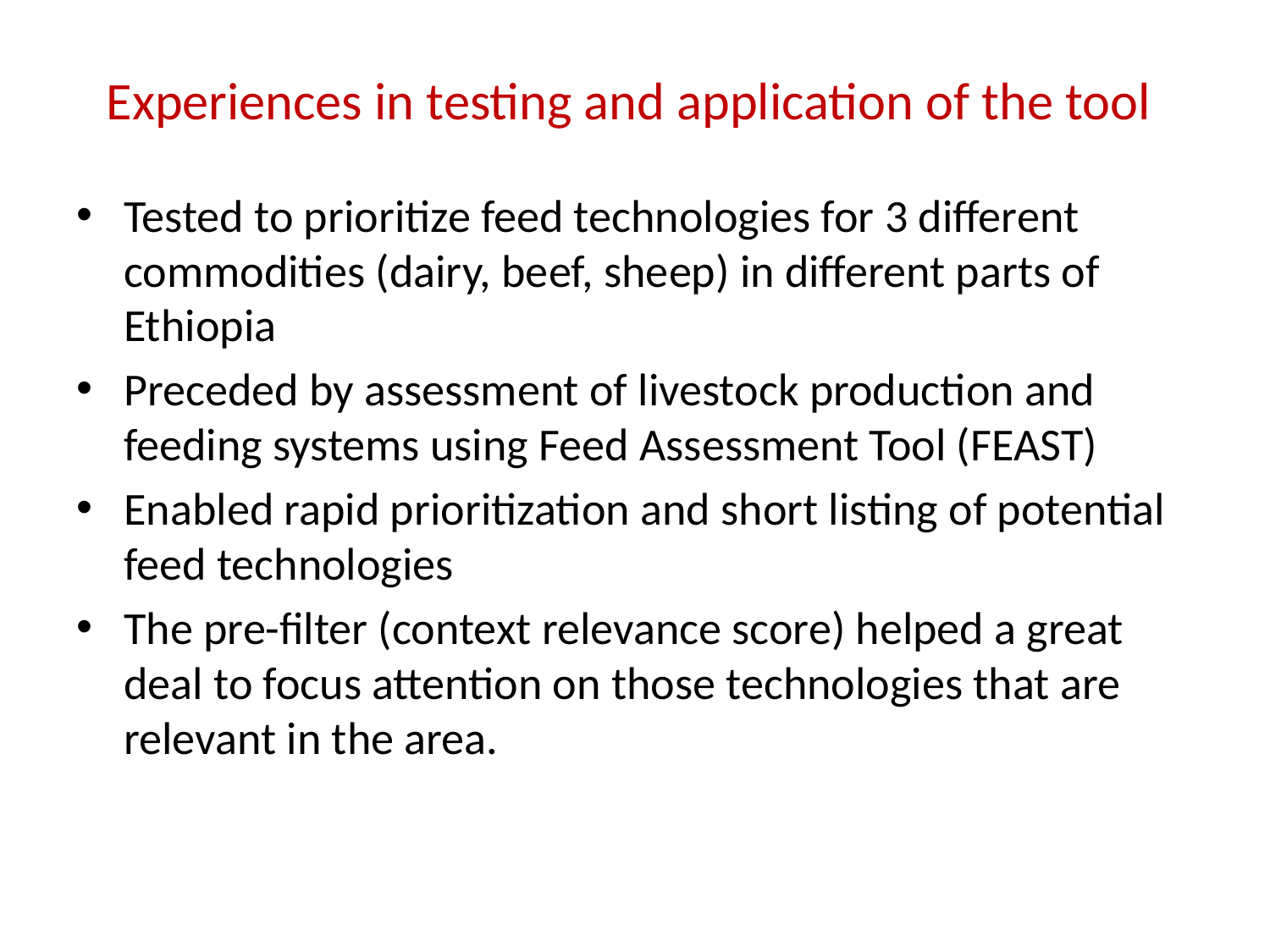

# Experiences in testing and application of the tool
Tested to prioritize feed technologies for 3 different commodities (dairy, beef, sheep) in different parts of Ethiopia
Preceded by assessment of livestock production and feeding systems using Feed Assessment Tool (FEAST)
Enabled rapid prioritization and short listing of potential feed technologies
The pre-filter (context relevance score) helped a great deal to focus attention on those technologies that are relevant in the area.